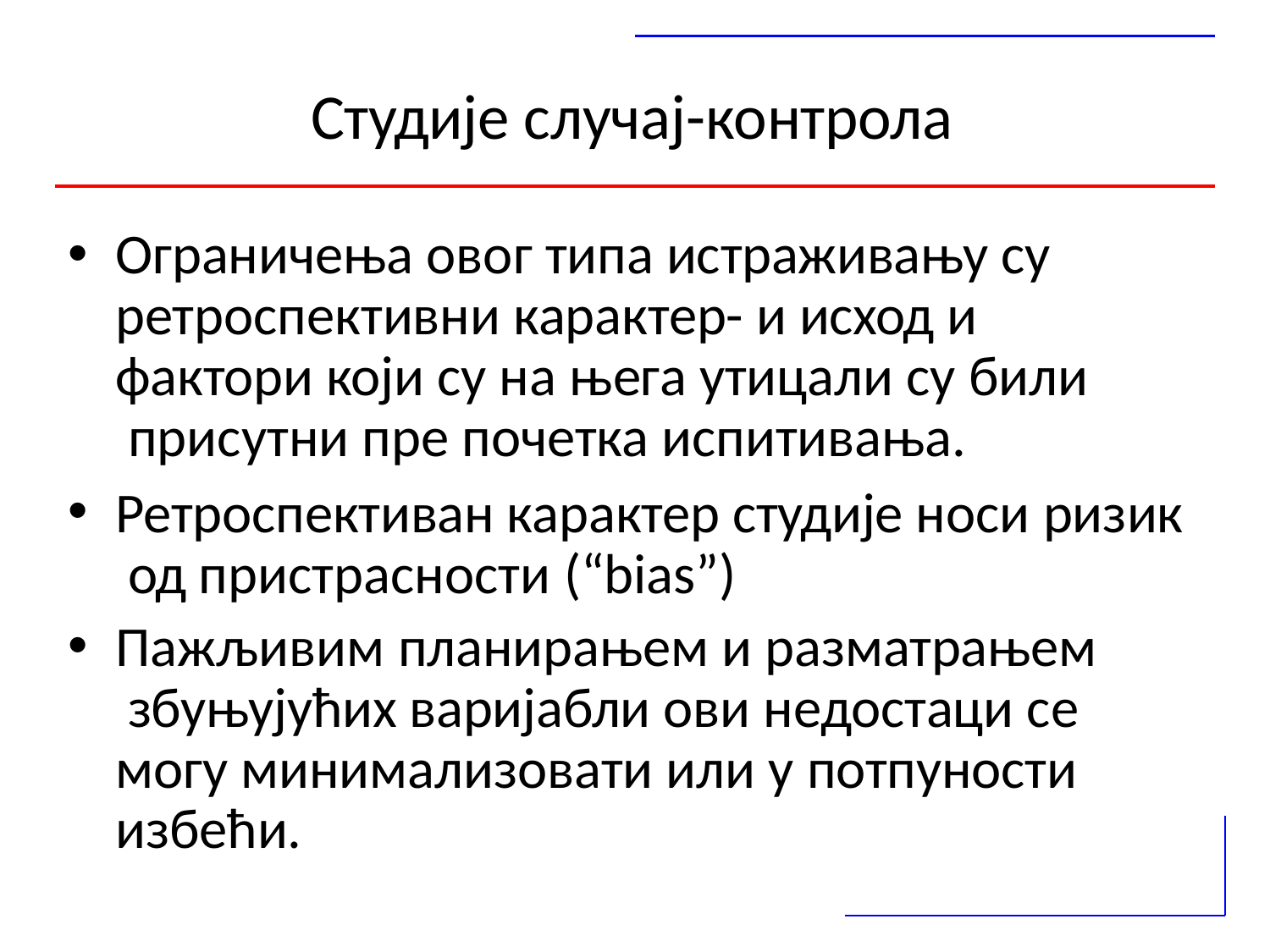

# Студије случај-контрола
Ограничења овог типа истраживању су  ретроспективни карактер- и исход и  фактори који су на њега утицали су били  присутни пре почетка испитивања.
Ретроспективан карактер студије носи ризик  од пристрасности (“bias”)
Пажљивим планирањем и разматрањем  збуњујућих варијабли ови недостаци се  могу минимализовати или у потпуности  избећи.